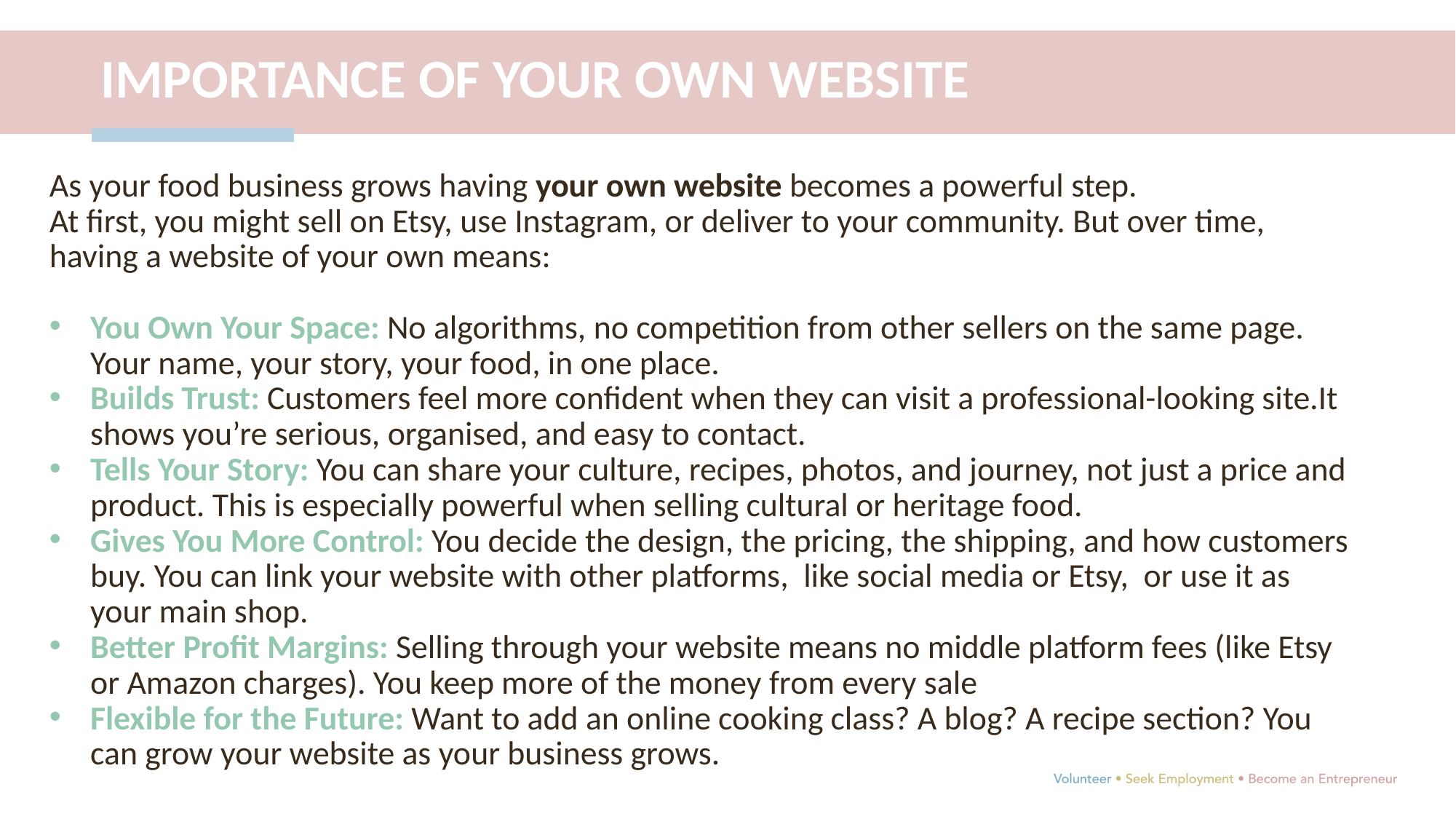

IMPORTANCE OF YOUR OWN WEBSITE
As your food business grows having your own website becomes a powerful step.
At first, you might sell on Etsy, use Instagram, or deliver to your community. But over time, having a website of your own means:

You Own Your Space: No algorithms, no competition from other sellers on the same page. Your name, your story, your food, in one place.
Builds Trust: Customers feel more confident when they can visit a professional-looking site.It shows you’re serious, organised, and easy to contact.
Tells Your Story: You can share your culture, recipes, photos, and journey, not just a price and product. This is especially powerful when selling cultural or heritage food.
Gives You More Control: You decide the design, the pricing, the shipping, and how customers buy. You can link your website with other platforms,  like social media or Etsy,  or use it as your main shop.
Better Profit Margins: Selling through your website means no middle platform fees (like Etsy or Amazon charges). You keep more of the money from every sale
Flexible for the Future: Want to add an online cooking class? A blog? A recipe section? You can grow your website as your business grows.